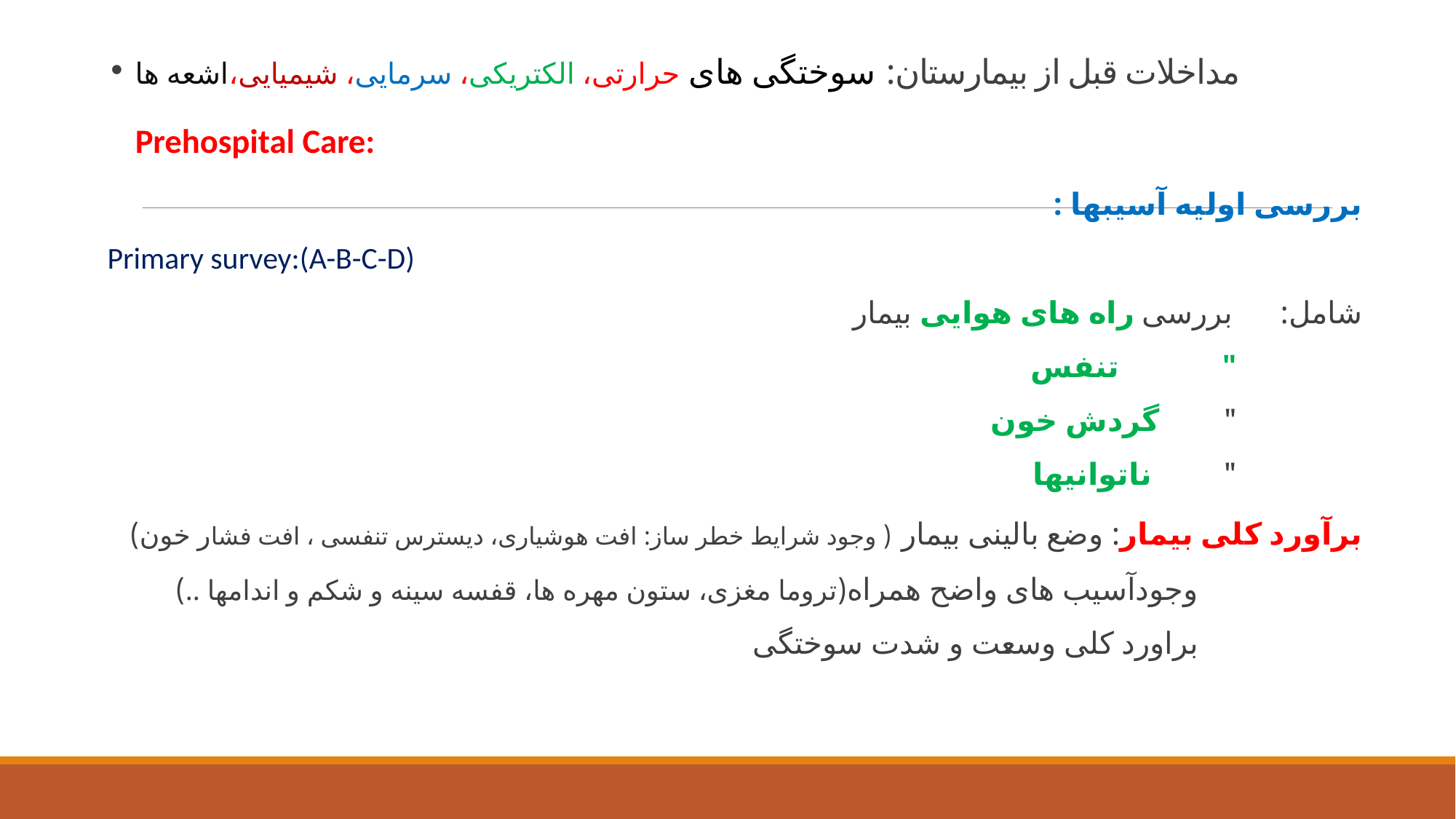

# مداخلات قبل از بیمارستان: سوختگی های حرارتی، الکتریکی، سرمایی، شیمیایی،اشعه ها Prehospital Care:
بررسی اولیه آسیبها :
Primary survey:(A-B-C-D)
شامل:      بررسی راه های هوایی بیمار
                "             تنفس
                "        گردش خون
                "         ناتوانیها
برآورد کلی بیمار: وضع بالینی بیمار ( وجود شرایط خطر ساز: افت هوشیاری، دیسترس تنفسی ، افت فشار خون)
                     وجودآسیب های واضح همراه(تروما مغزی، ستون مهره ها، قفسه سینه و شکم و اندامها ..)
                     براورد کلی وسعت و شدت سوختگی